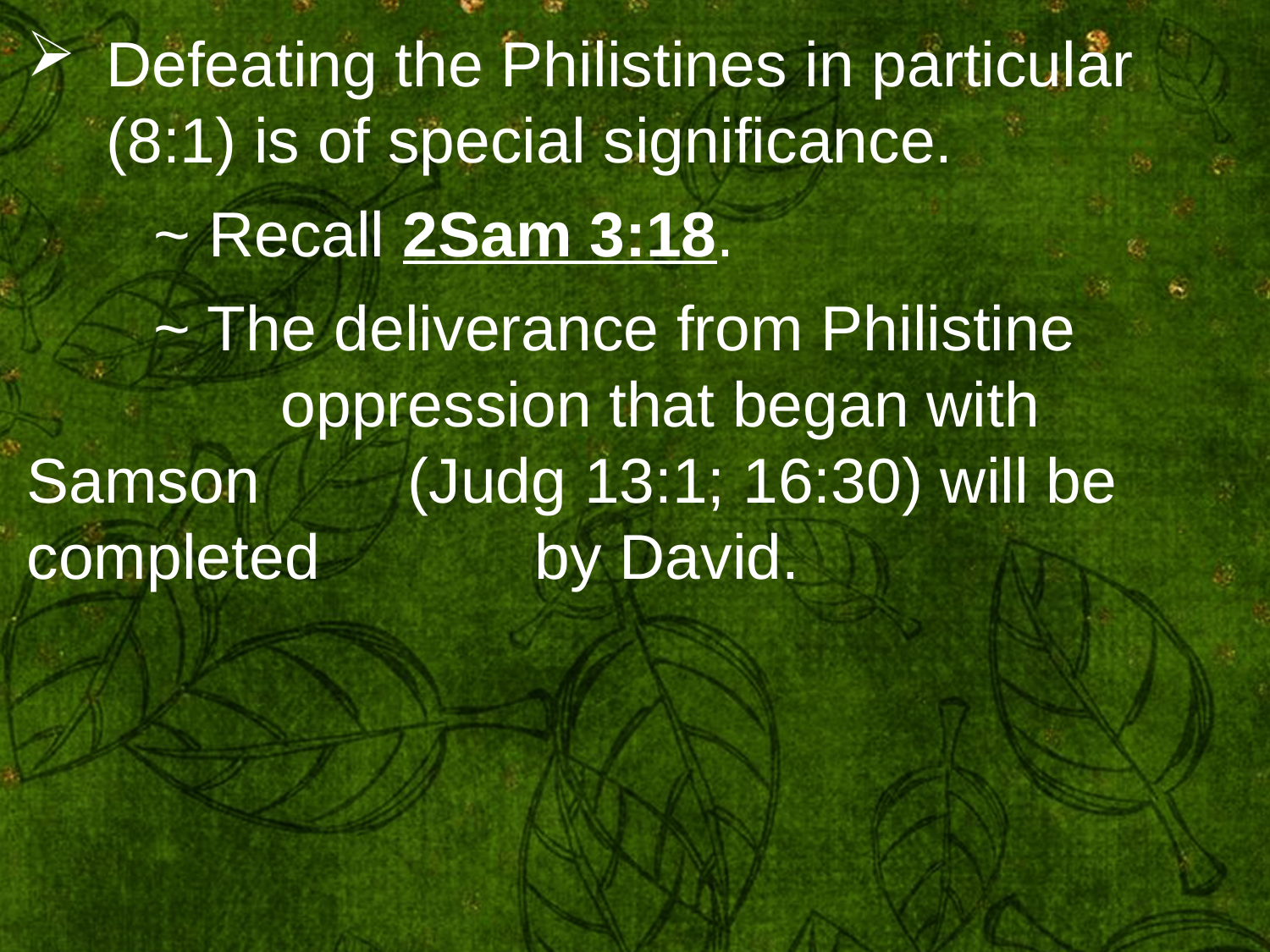

Defeating the Philistines in particular (8:1) is of special significance.
	~ Recall 2Sam 3:18.
	~ The deliverance from Philistine 			oppression that began with Samson 		(Judg 13:1; 16:30) will be completed 		by David.